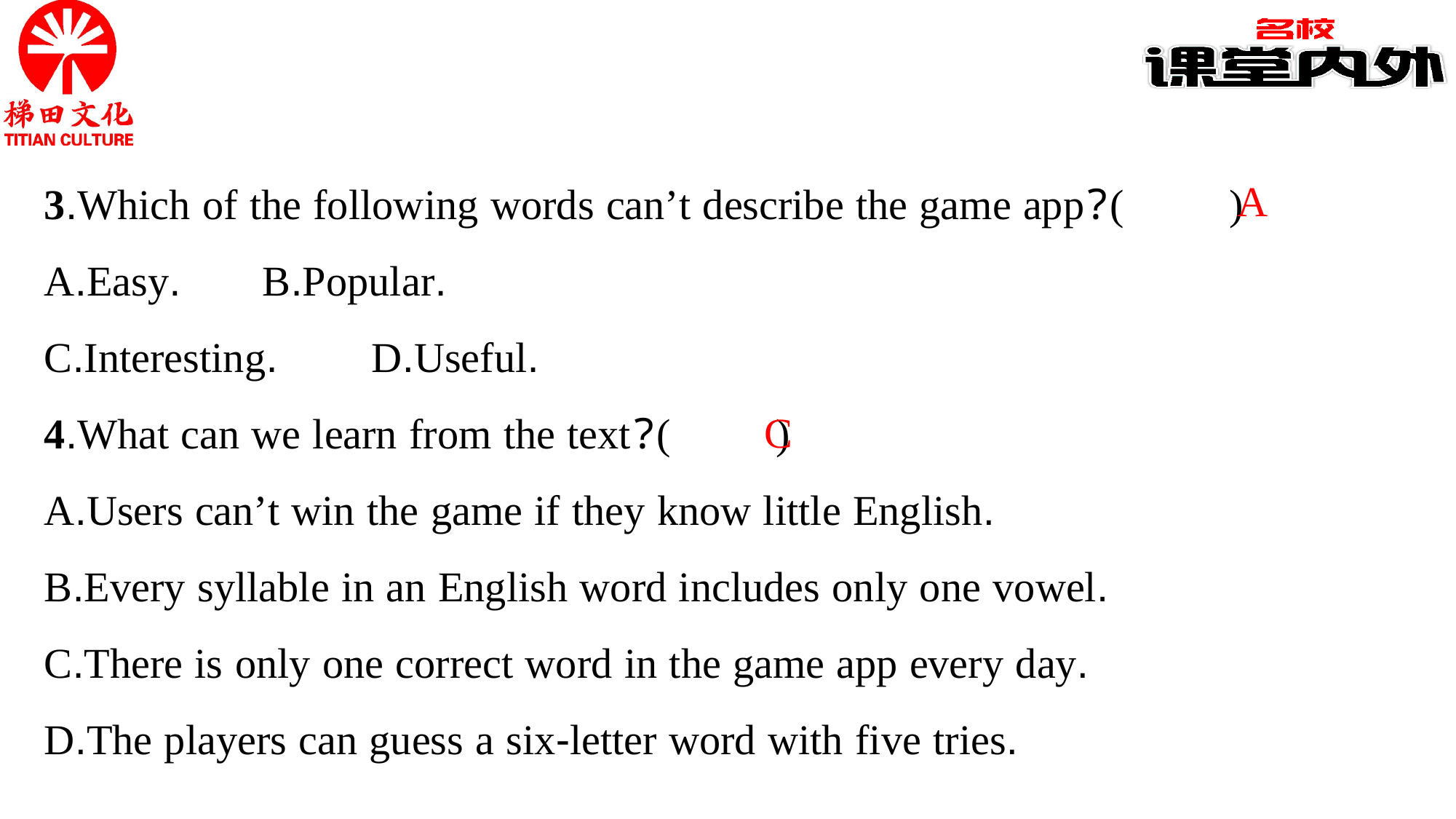

3.Which of the following words can’t describe the game app?(　　)
A.Easy.	B.Popular.
C.Interesting.	D.Useful.
4.What can we learn from the text?(　　)
A.Users can’t win the game if they know little English.
B.Every syllable in an English word includes only one vowel.
C.There is only one correct word in the game app every day.
D.The players can guess a six-letter word with five tries.
A
C